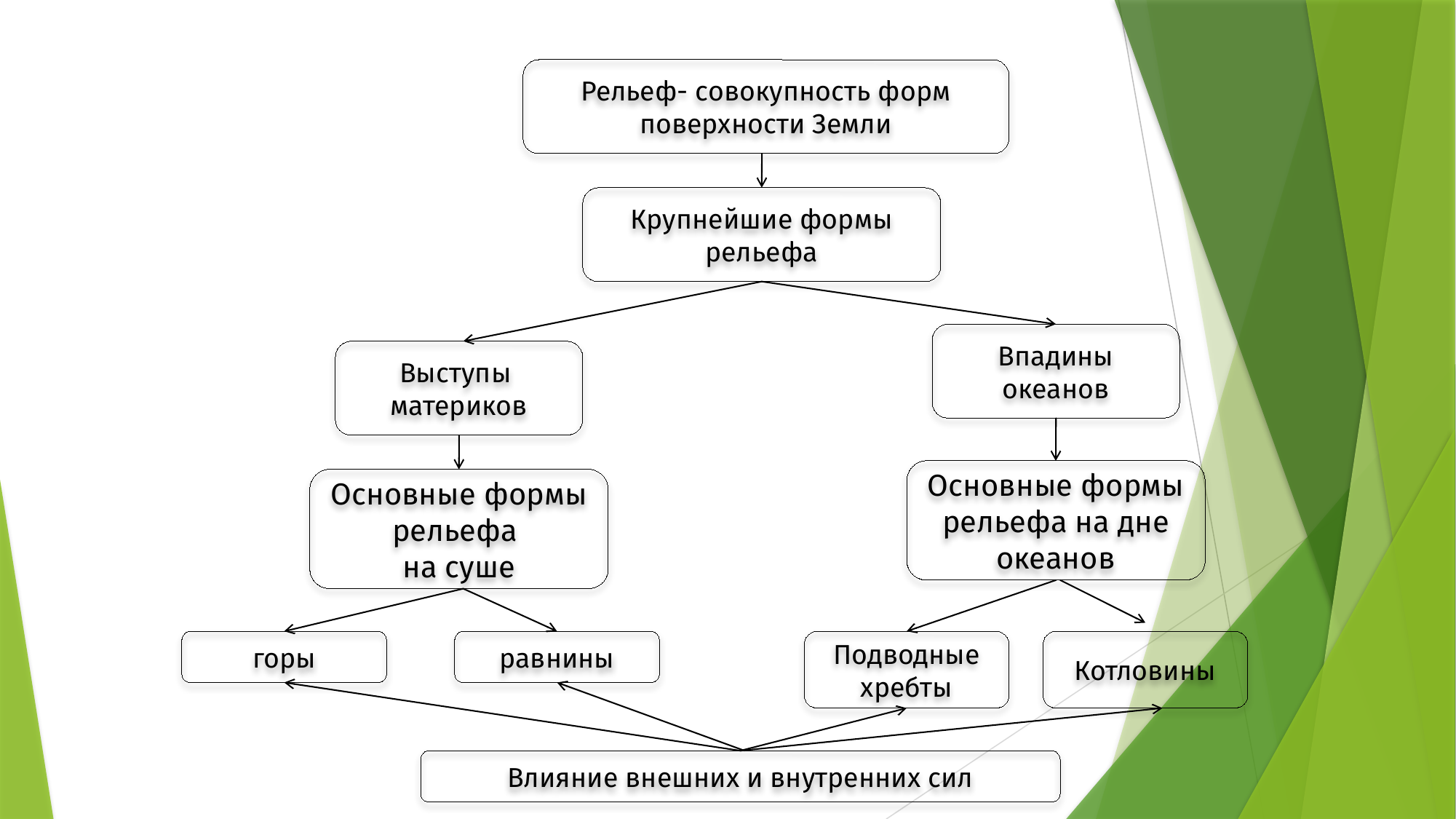

Рельеф- совокупность форм
поверхности Земли
Крупнейшие формы
рельефа
Впадины
океанов
Выступы
материков
Основные формы рельефа на дне океанов
Основные формы рельефа
на суше
горы
равнины
Подводные хребты
Котловины
Влияние внешних и внутренних сил